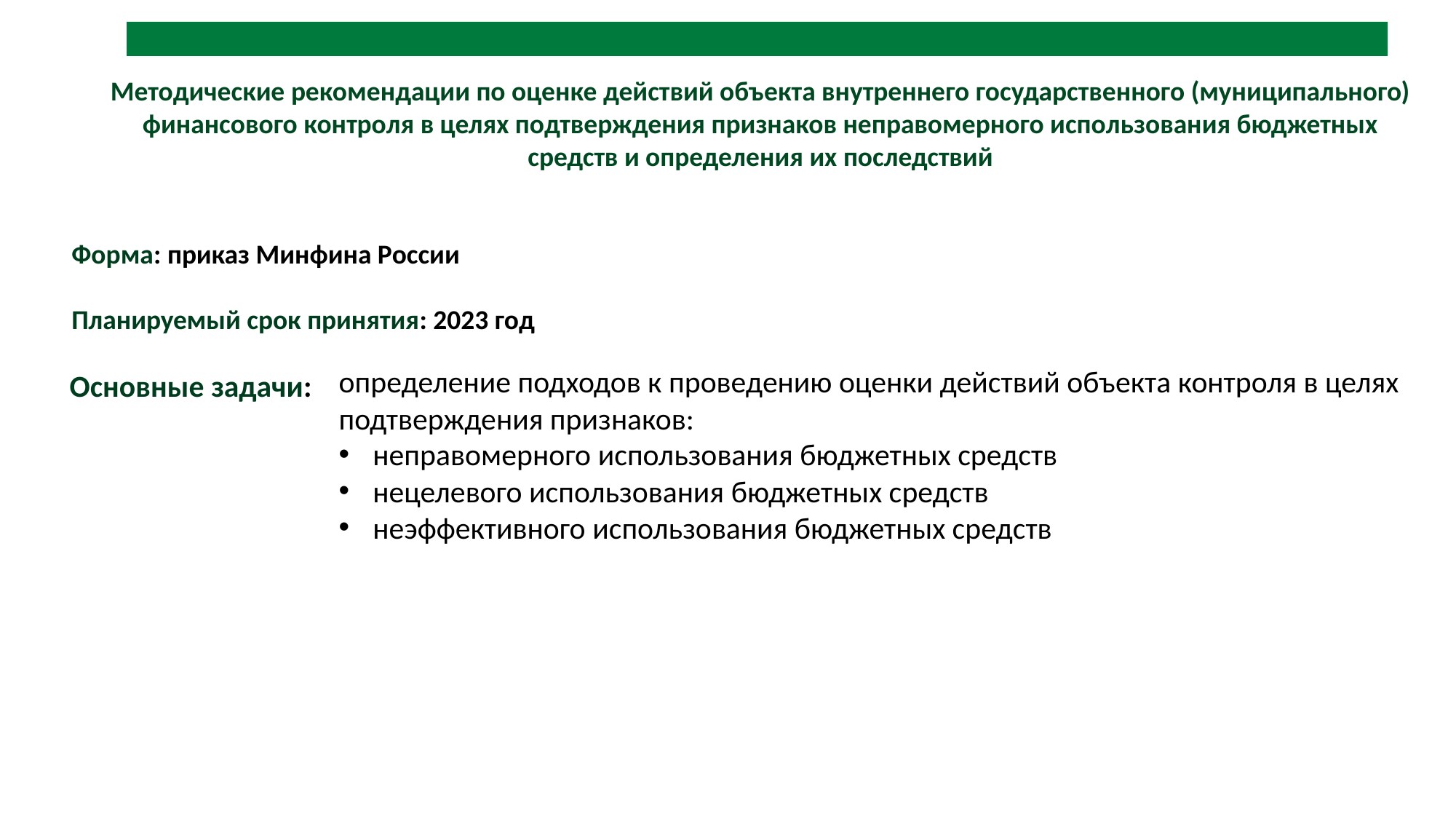

Методические рекомендации по оценке действий объекта внутреннего государственного (муниципального) финансового контроля в целях подтверждения признаков неправомерного использования бюджетных средств и определения их последствий
Форма: приказ Минфина России

Планируемый срок принятия: 2023 год

определение подходов к проведению оценки действий объекта контроля в целях подтверждения признаков:
неправомерного использования бюджетных средств
нецелевого использования бюджетных средств
неэффективного использования бюджетных средств
Основные задачи: